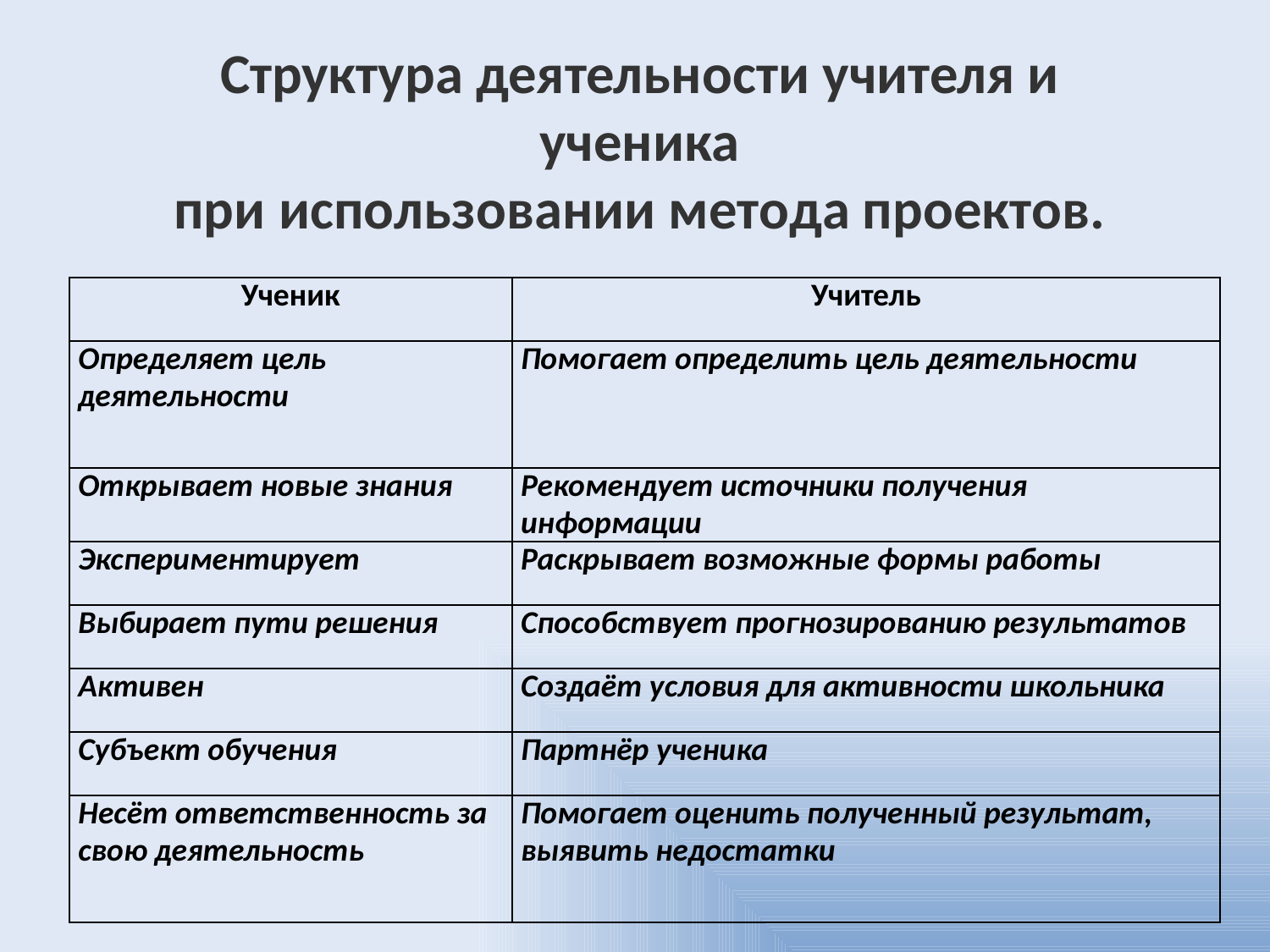

Структура деятельности учителя и ученика
при использовании метода проектов.
| Ученик | Учитель |
| --- | --- |
| Определяет цель деятельности | Помогает определить цель деятельности |
| Открывает новые знания | Рекомендует источники получения информации |
| Экспериментирует | Раскрывает возможные формы работы |
| Выбирает пути решения | Способствует прогнозированию результатов |
| Активен | Создаёт условия для активности школьника |
| Субъект обучения | Партнёр ученика |
| Несёт ответственность за свою деятельность | Помогает оценить полученный результат, выявить недостатки |